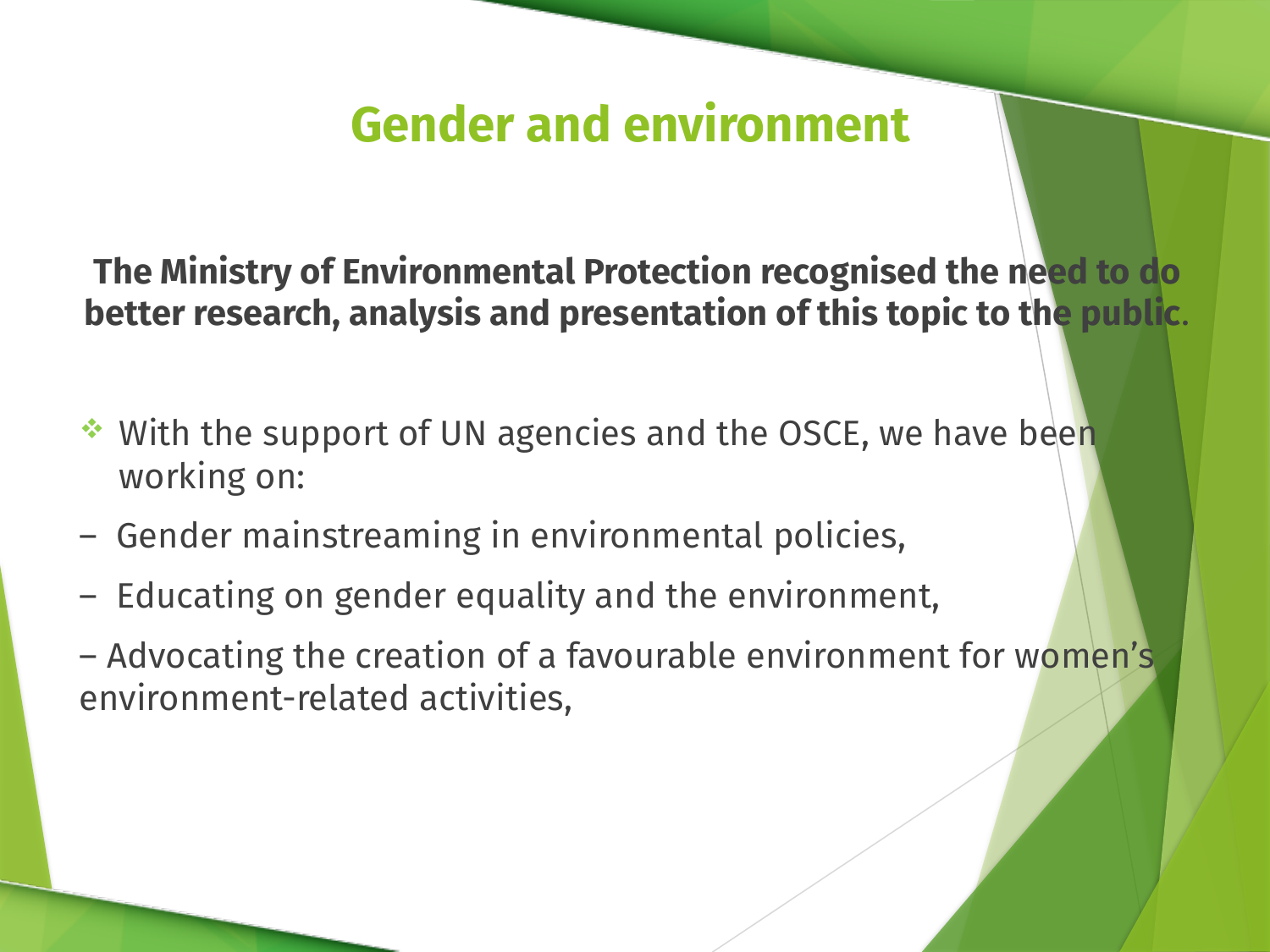

# Gender and environment

The Ministry of Environmental Protection recognised the need to do better research, analysis and presentation of this topic to the public.

With the support of UN agencies and the OSCE, we have been working on:
–  Gender mainstreaming in environmental policies,
–  Educating on gender equality and the environment,
– Advocating the creation of a favourable environment for women’s environment-related activities,